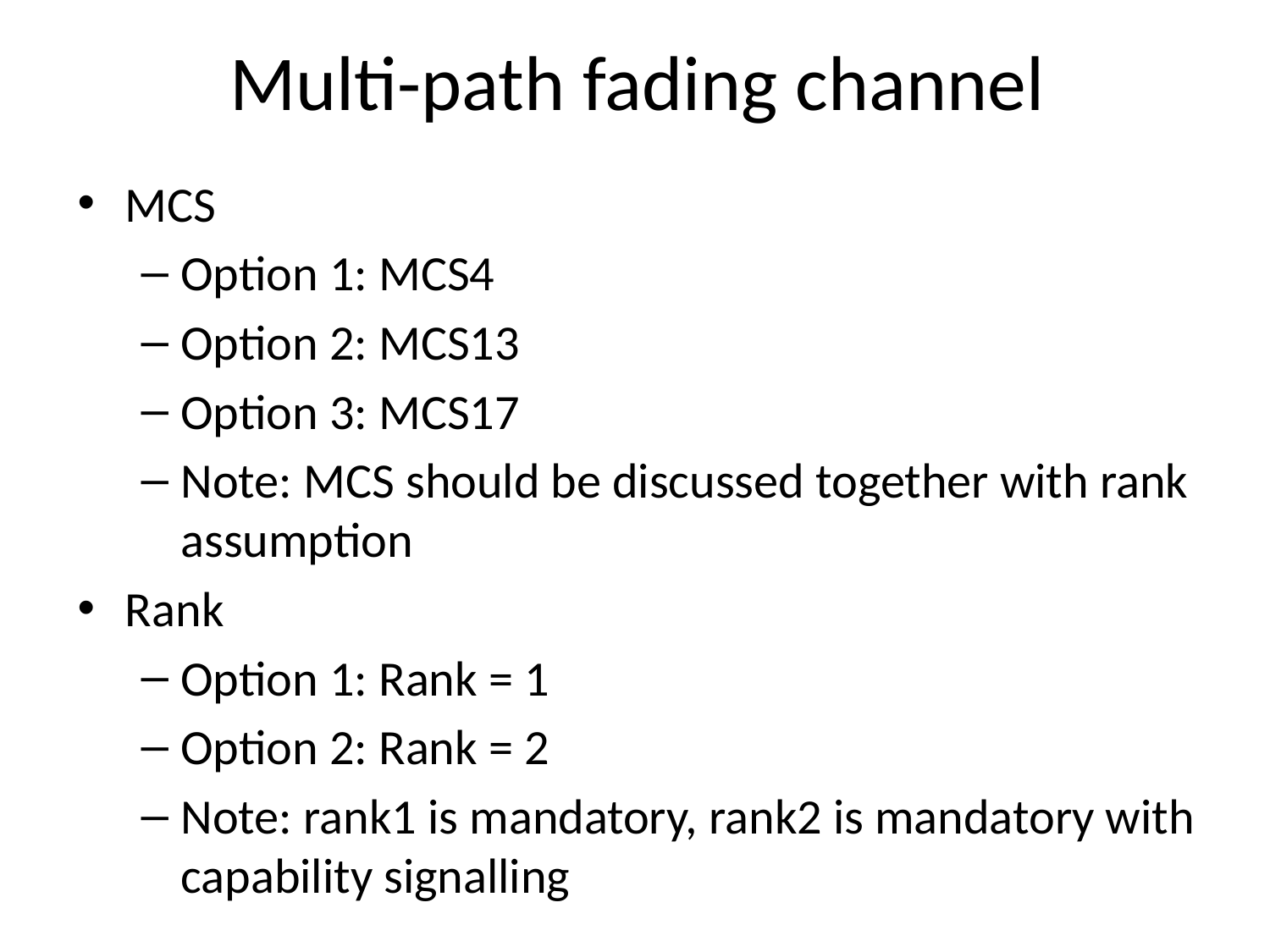

# Multi-path fading channel
MCS
Option 1: MCS4
Option 2: MCS13
Option 3: MCS17
Note: MCS should be discussed together with rank assumption
Rank
Option 1: Rank = 1
Option 2: Rank = 2
Note: rank1 is mandatory, rank2 is mandatory with capability signalling